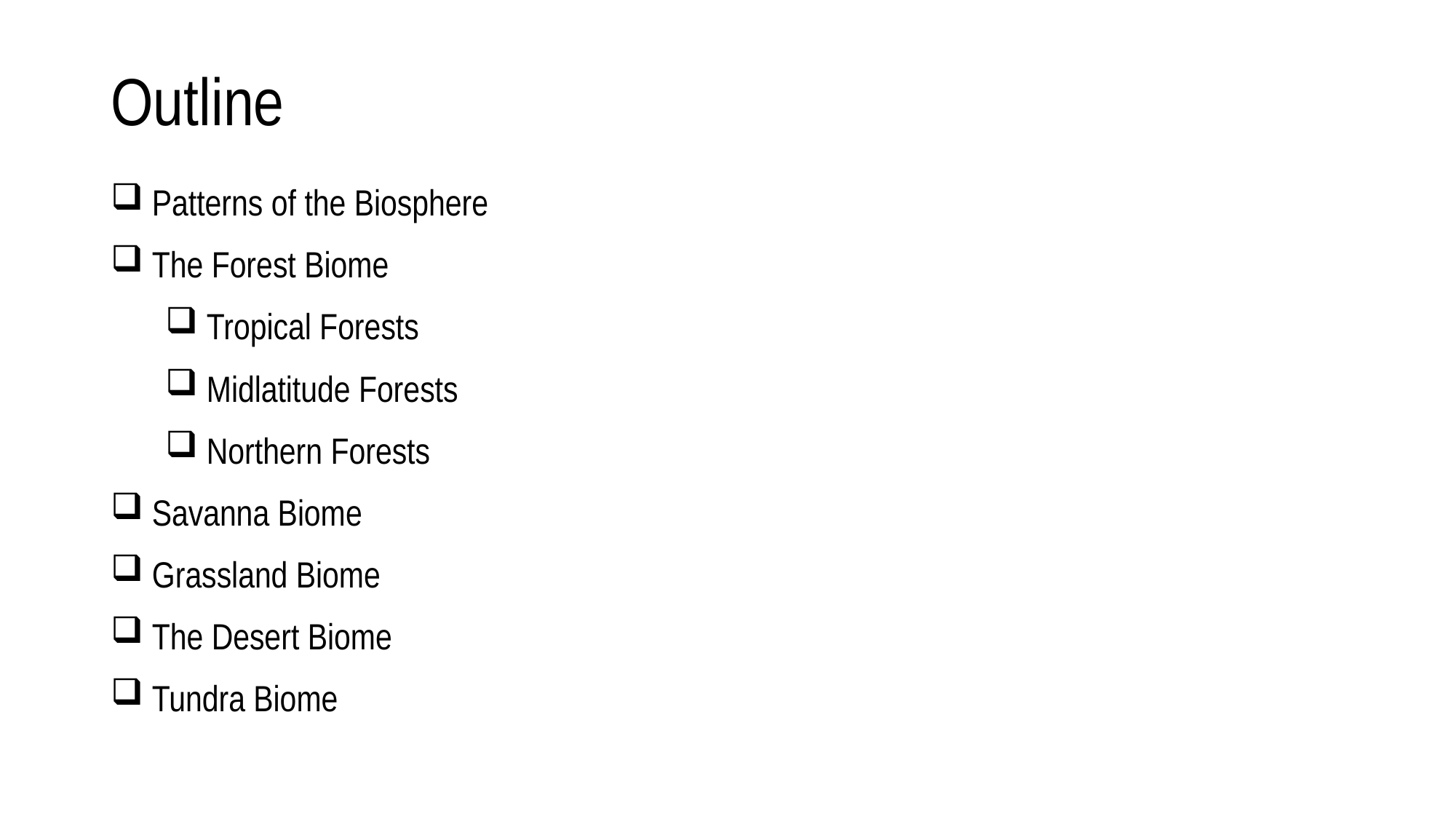

# Outline
 Patterns of the Biosphere
 The Forest Biome
 Tropical Forests
 Midlatitude Forests
 Northern Forests
 Savanna Biome
 Grassland Biome
 The Desert Biome
 Tundra Biome